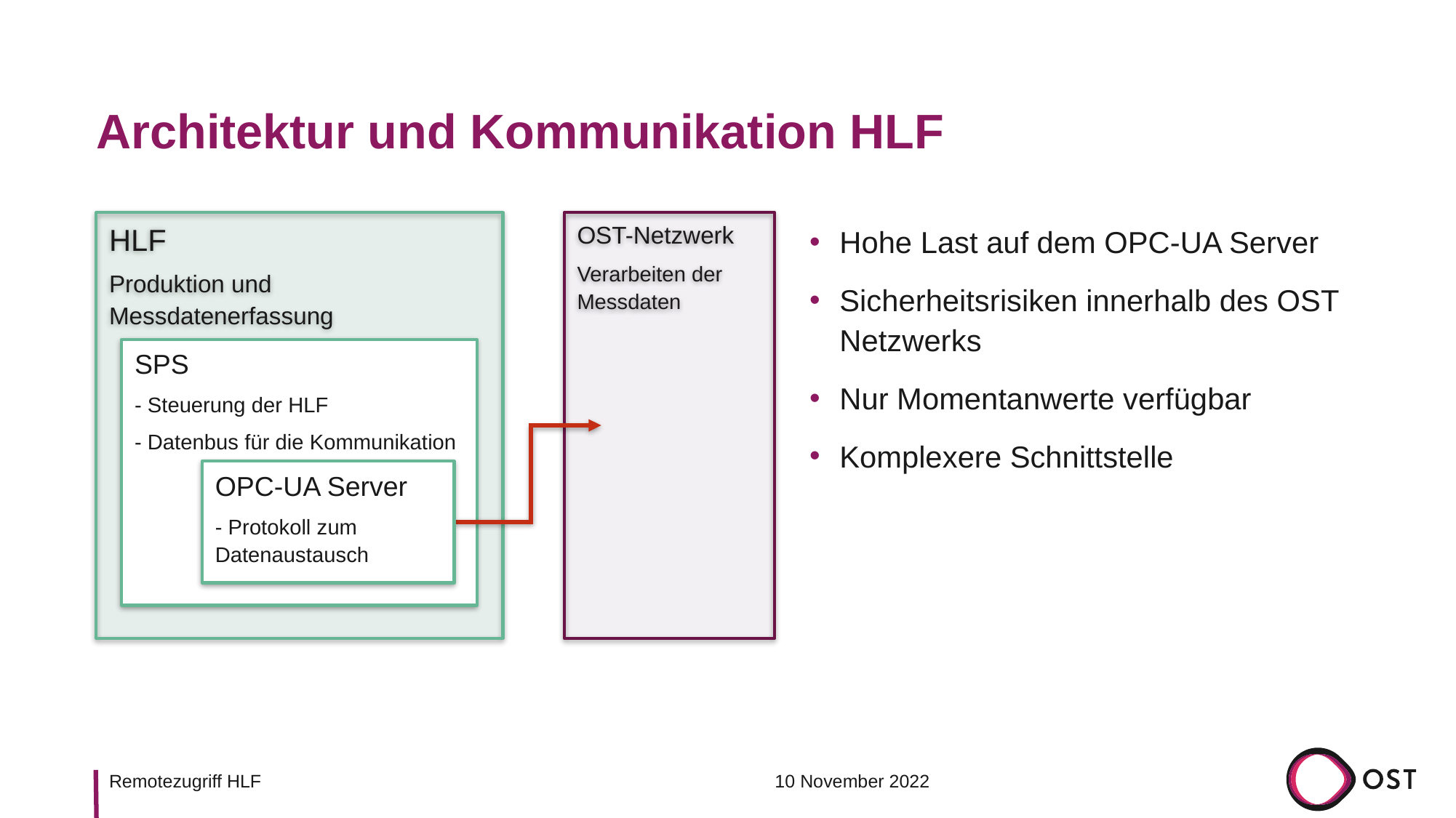

# Architektur und Kommunikation HLF
HLF
Produktion und Messdatenerfassung

OST-Netzwerk
Verarbeiten der Messdaten
Hohe Last auf dem OPC-UA Server
Sicherheitsrisiken innerhalb des OST Netzwerks
Nur Momentanwerte verfügbar
Komplexere Schnittstelle
SPS
- Steuerung der HLF
- Datenbus für die Kommunikation
OPC-UA Server
- Protokoll zum     Datenaustausch

10 November 2022
Remotezugriff HLF